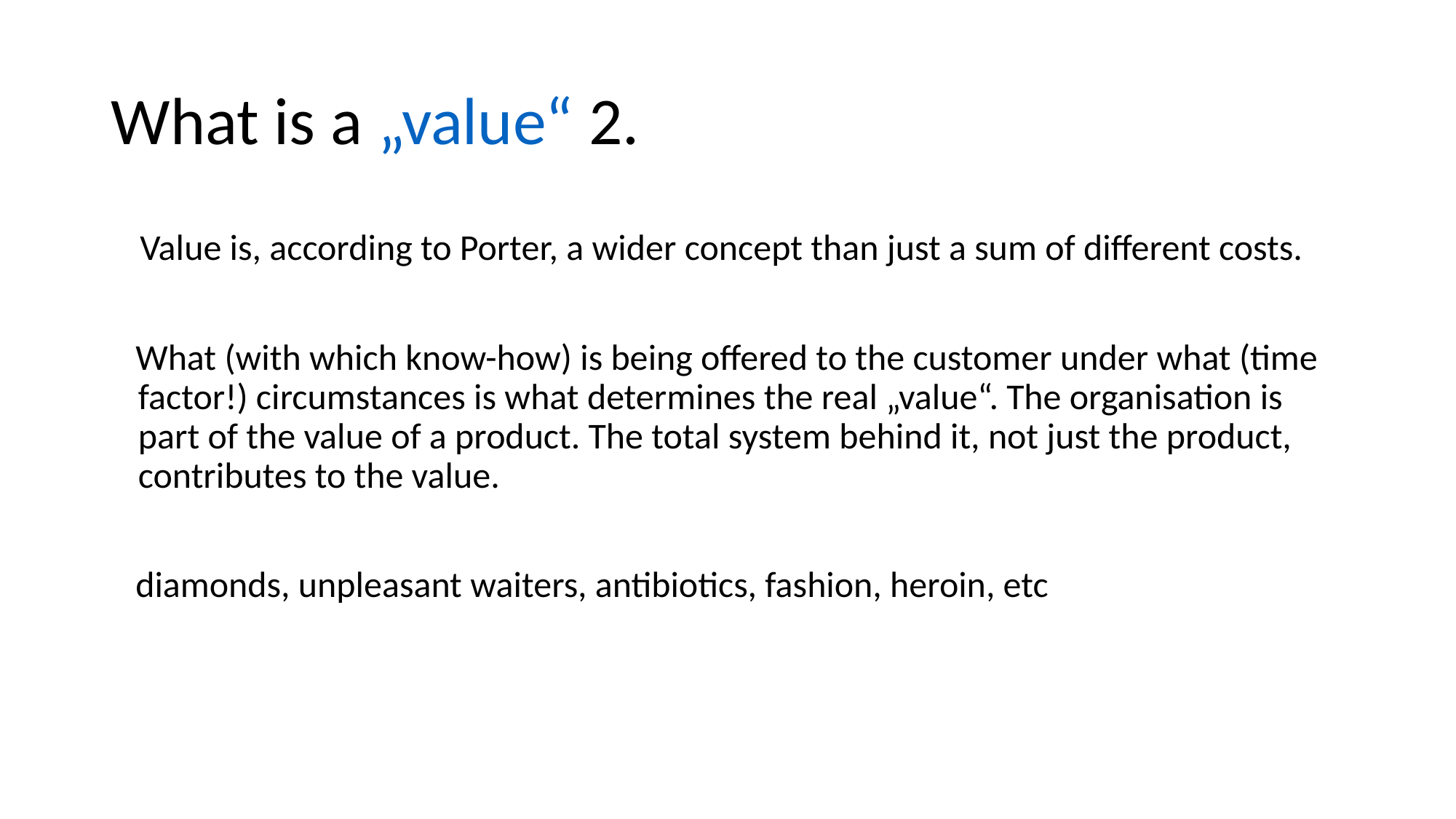

# What is a „value“ 2.
   Value is, according to Porter, a wider concept than just a sum of different costs.

   What (with which know-how) is being offered to the customer under what (time factor!) circumstances is what determines the real „value“. The organisation is part of the value of a product. The total system behind it, not just the product, contributes to the value.

   diamonds, unpleasant waiters, antibiotics, fashion, heroin, etc